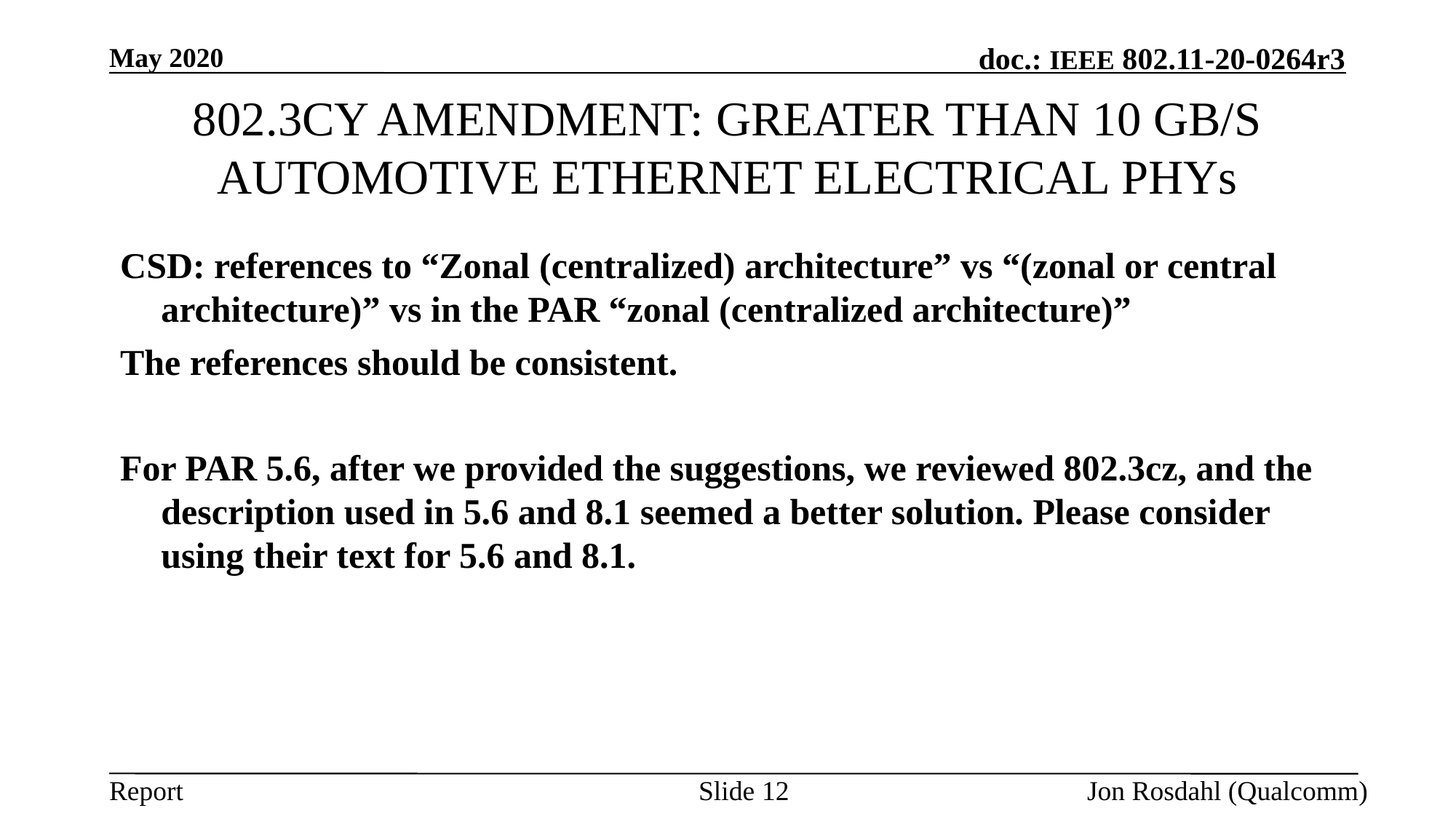

May 2020
# 802.3cy Amendment: Greater than 10 Gb/s Automotive Ethernet Electrical PHYs
CSD: references to “Zonal (centralized) architecture” vs “(zonal or central architecture)” vs in the PAR “zonal (centralized architecture)”
The references should be consistent.

For PAR 5.6, after we provided the suggestions, we reviewed 802.3cz, and the description used in 5.6 and 8.1 seemed a better solution. Please consider using their text for 5.6 and 8.1.

Slide 12
Jon Rosdahl (Qualcomm)